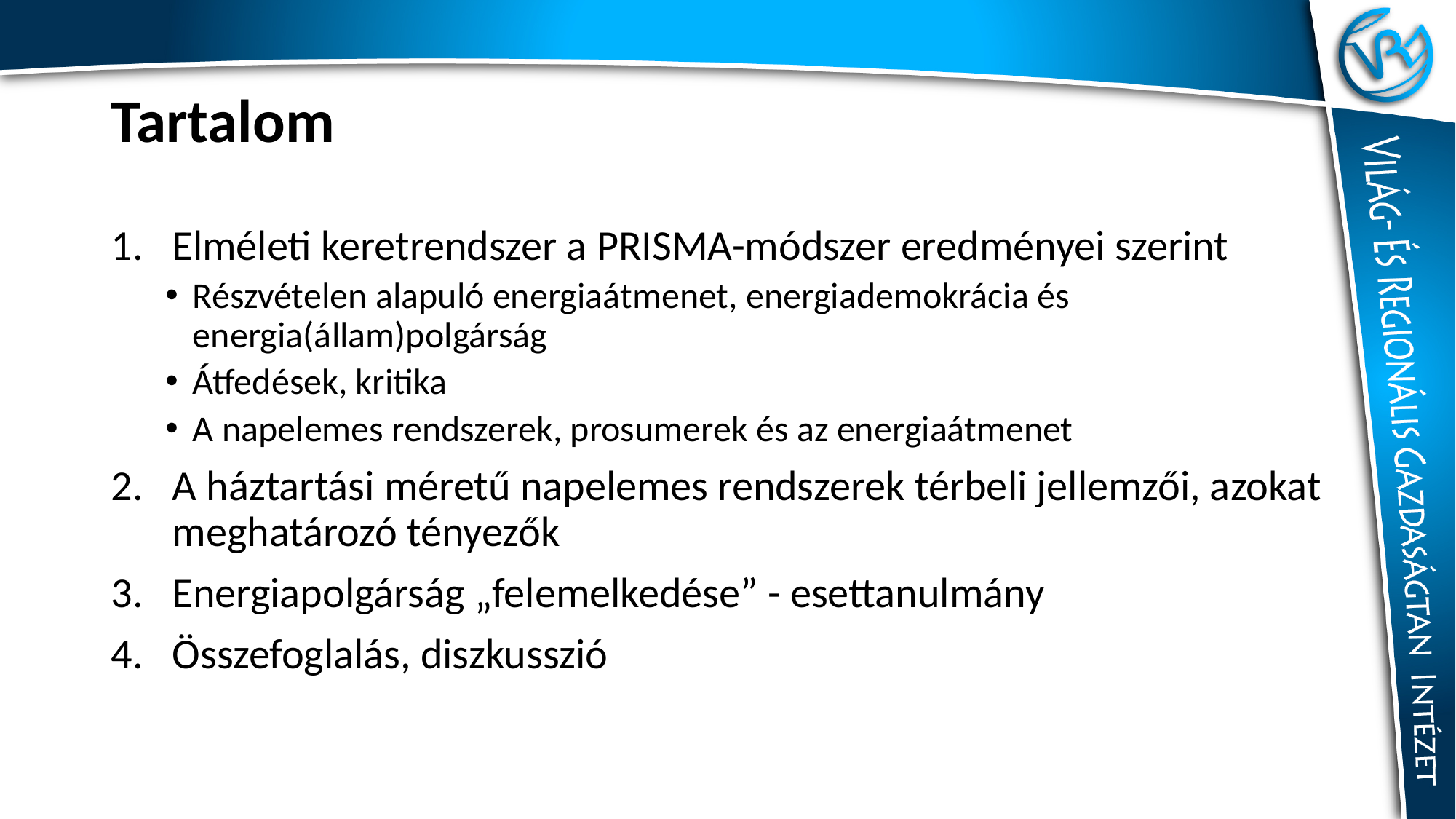

# Tartalom
Elméleti keretrendszer a PRISMA-módszer eredményei szerint
Részvételen alapuló energiaátmenet, energiademokrácia és energia(állam)polgárság
Átfedések, kritika
A napelemes rendszerek, prosumerek és az energiaátmenet
A háztartási méretű napelemes rendszerek térbeli jellemzői, azokat meghatározó tényezők
Energiapolgárság „felemelkedése” - esettanulmány
Összefoglalás, diszkusszió